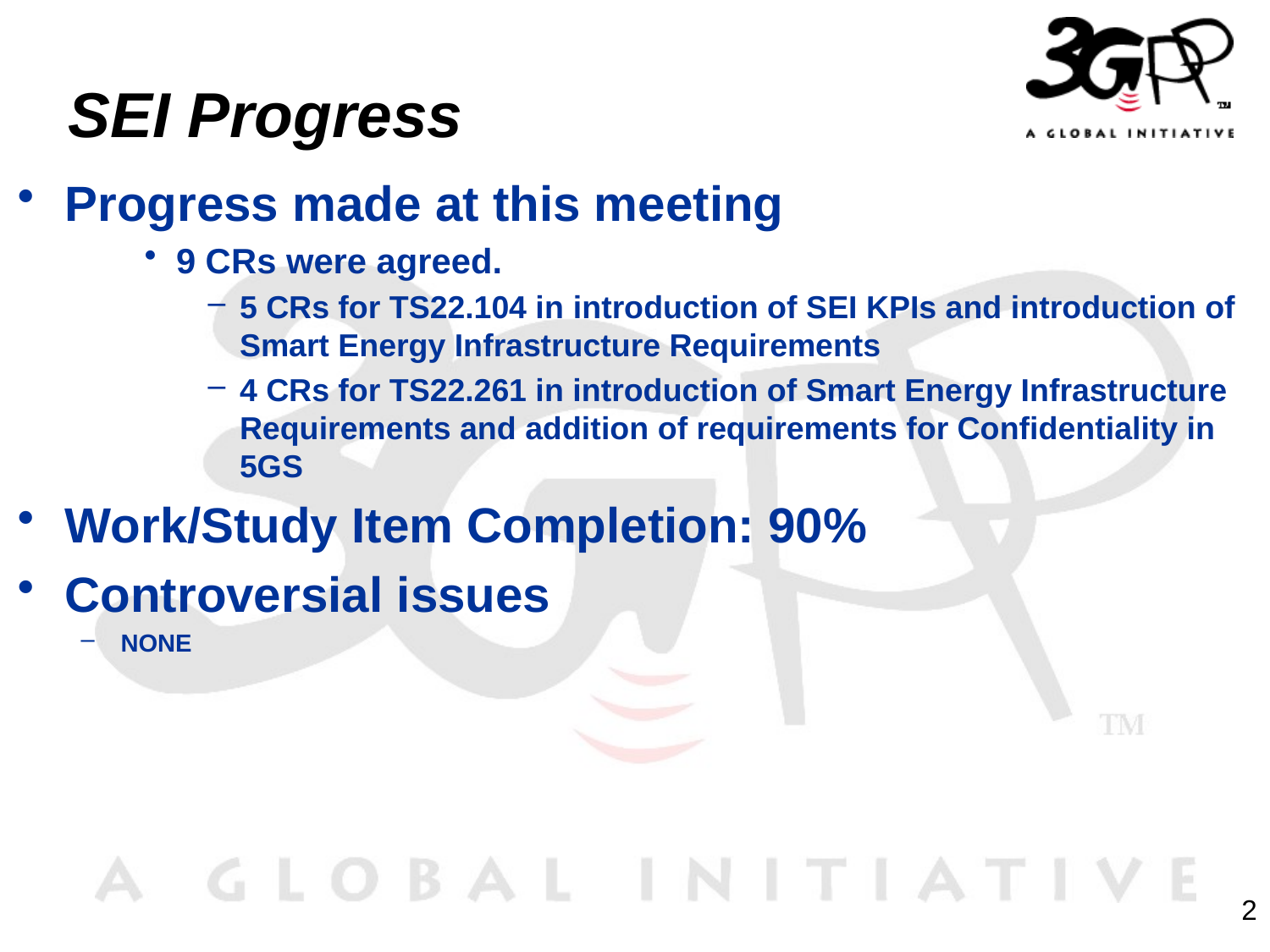

# SEI Progress
Progress made at this meeting
9 CRs were agreed.
5 CRs for TS22.104 in introduction of SEI KPIs and introduction of Smart Energy Infrastructure Requirements
4 CRs for TS22.261 in introduction of Smart Energy Infrastructure Requirements and addition of requirements for Confidentiality in 5GS
Work/Study Item Completion: 90%
Controversial issues
NONE

2